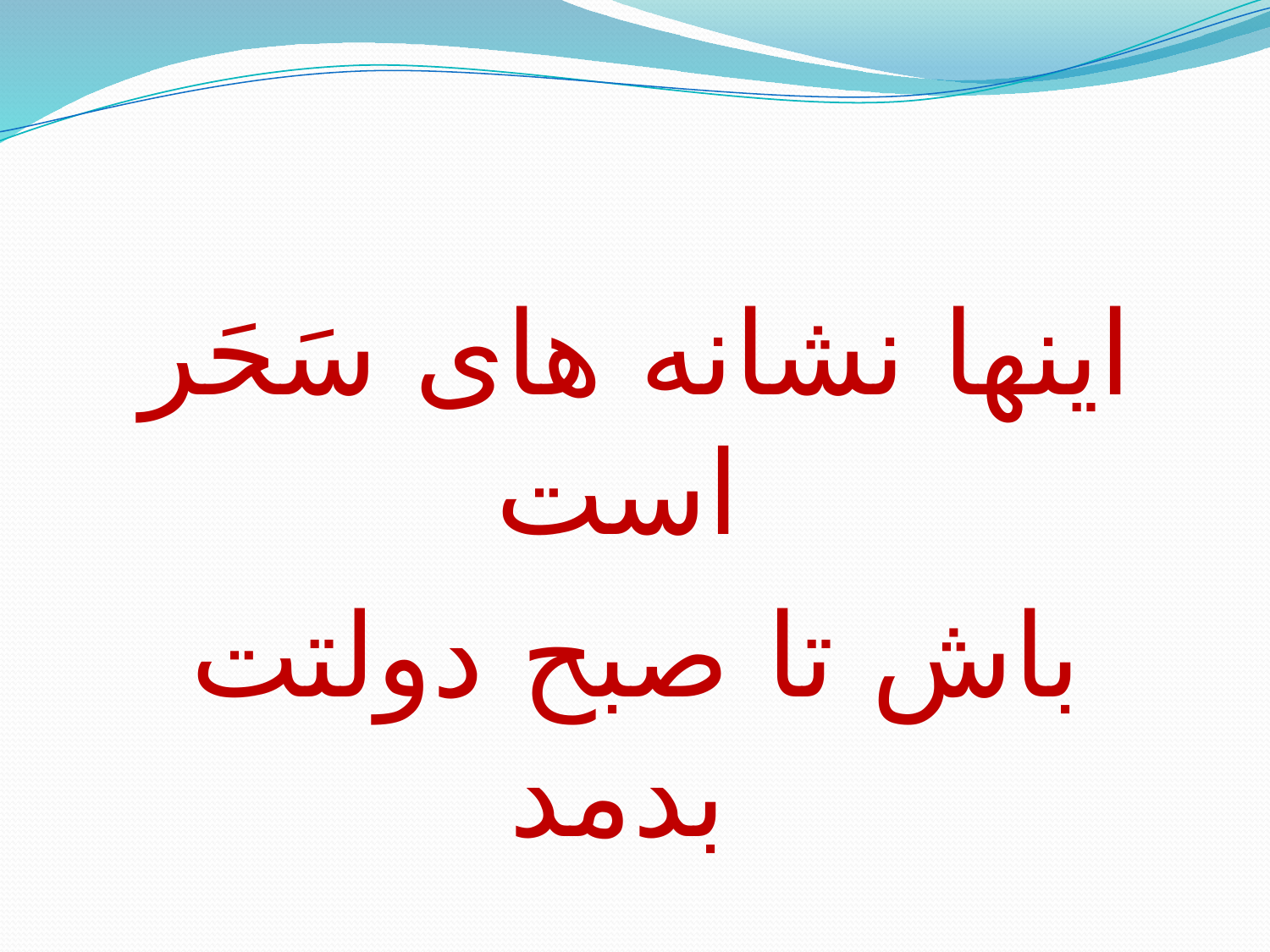

اینها نشانه های سَحَر است
باش تا صبح دولتت بدمد